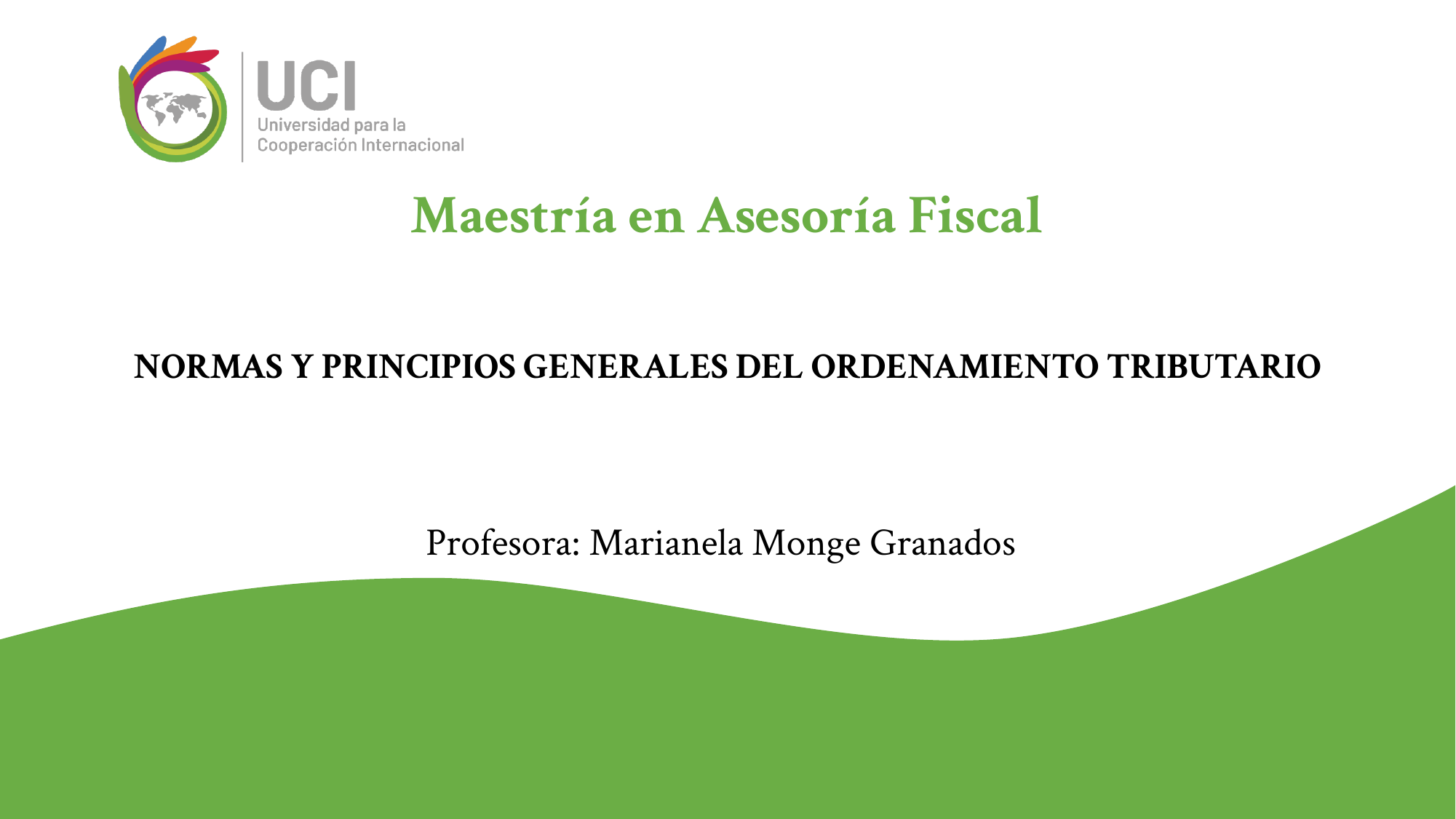

# Maestría en Asesoría Fiscal
NORMAS Y PRINCIPIOS GENERALES DEL ORDENAMIENTO TRIBUTARIO

Profesora: Marianela Monge Granados